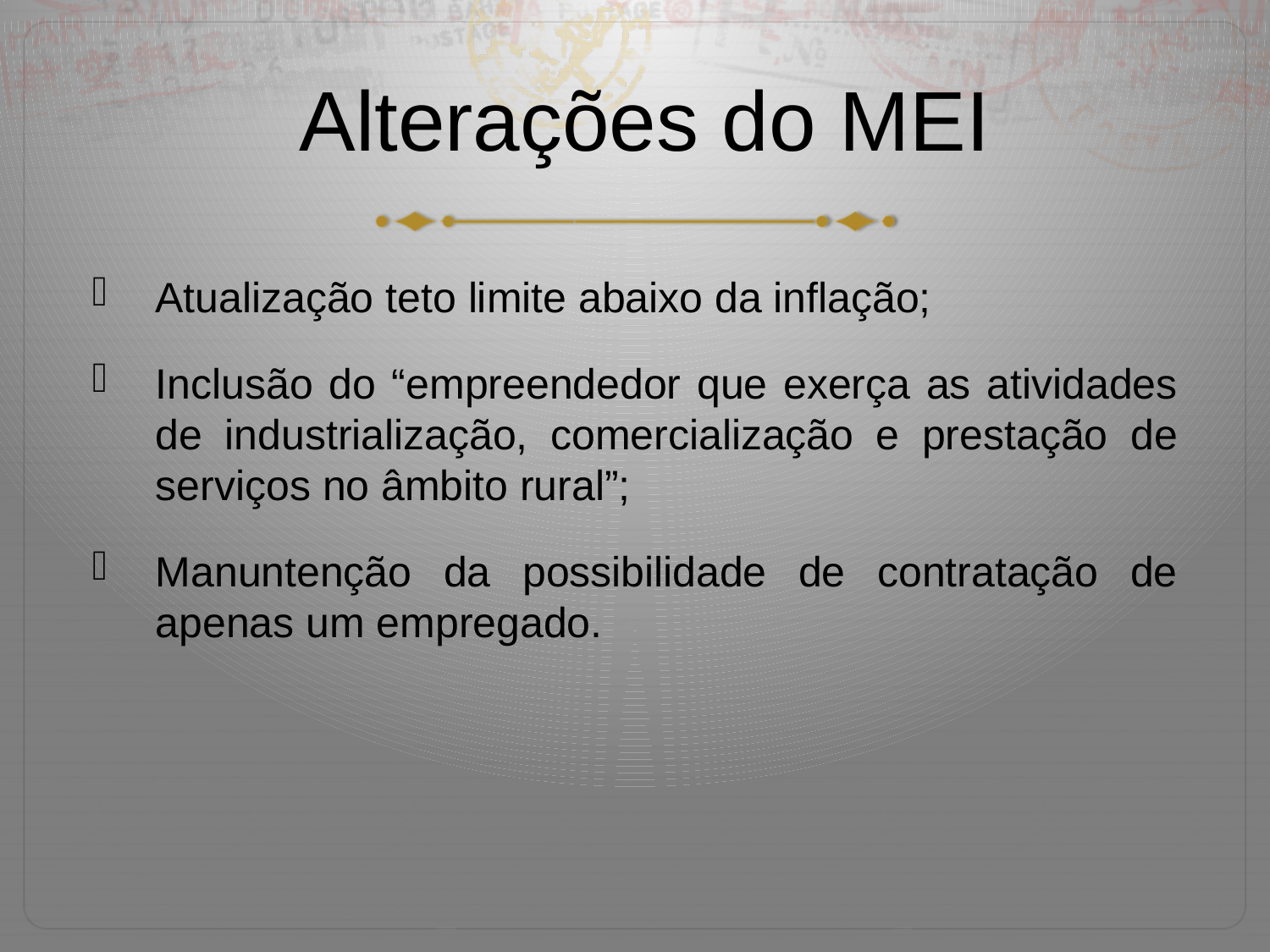

# Alterações do MEI
Atualização teto limite abaixo da inflação;
Inclusão do “empreendedor que exerça as atividades de industrialização, comercialização e prestação de serviços no âmbito rural”;
Manuntenção da possibilidade de contratação de apenas um empregado.